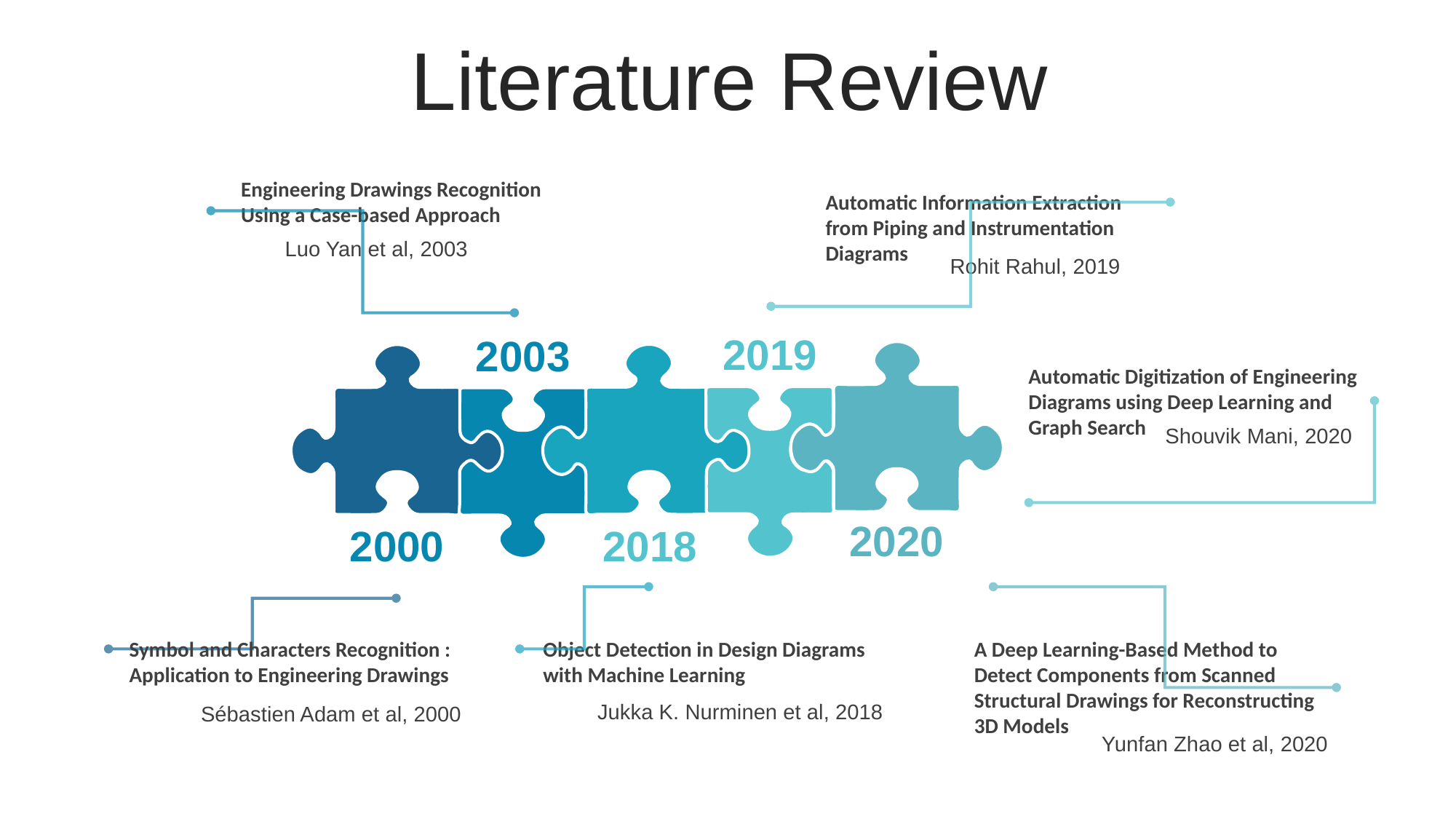

Literature Review
Engineering Drawings Recognition Using a Case-based Approach
Luo Yan et al, 2003
Automatic Information Extraction from Piping and Instrumentation Diagrams
Rohit Rahul, 2019
2019
2003

Automatic Digitization of Engineering Diagrams using Deep Learning and Graph Search
Shouvik Mani, 2020

2020
2000
2018
Symbol and Characters Recognition : Application to Engineering Drawings
Sébastien Adam et al, 2000
Object Detection in Design Diagrams with Machine Learning
Jukka K. Nurminen et al, 2018
A Deep Learning-Based Method to Detect Components from Scanned Structural Drawings for Reconstructing 3D Models
Yunfan Zhao et al, 2020